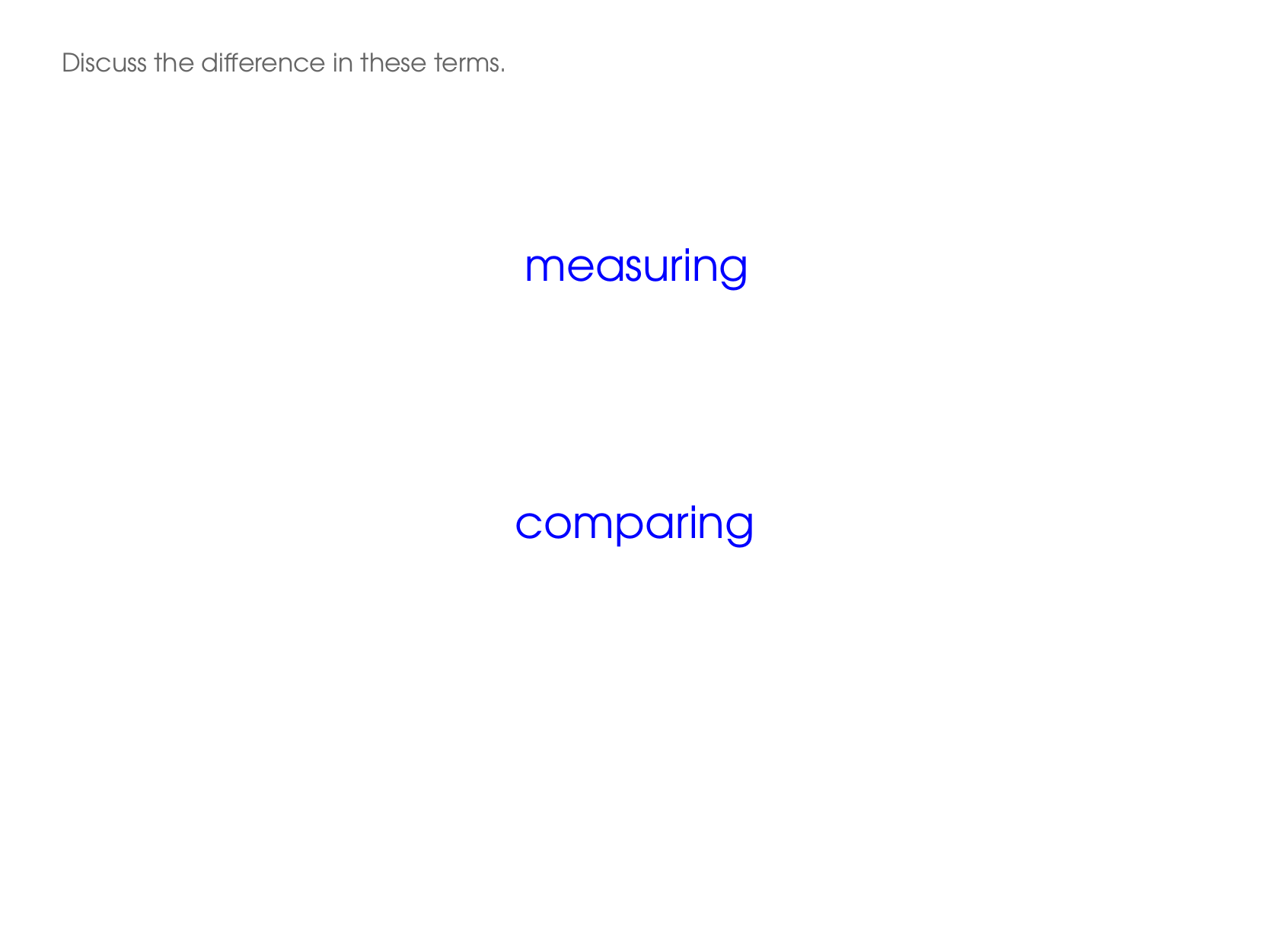

Discuss the difference in these terms.
measuring
comparing